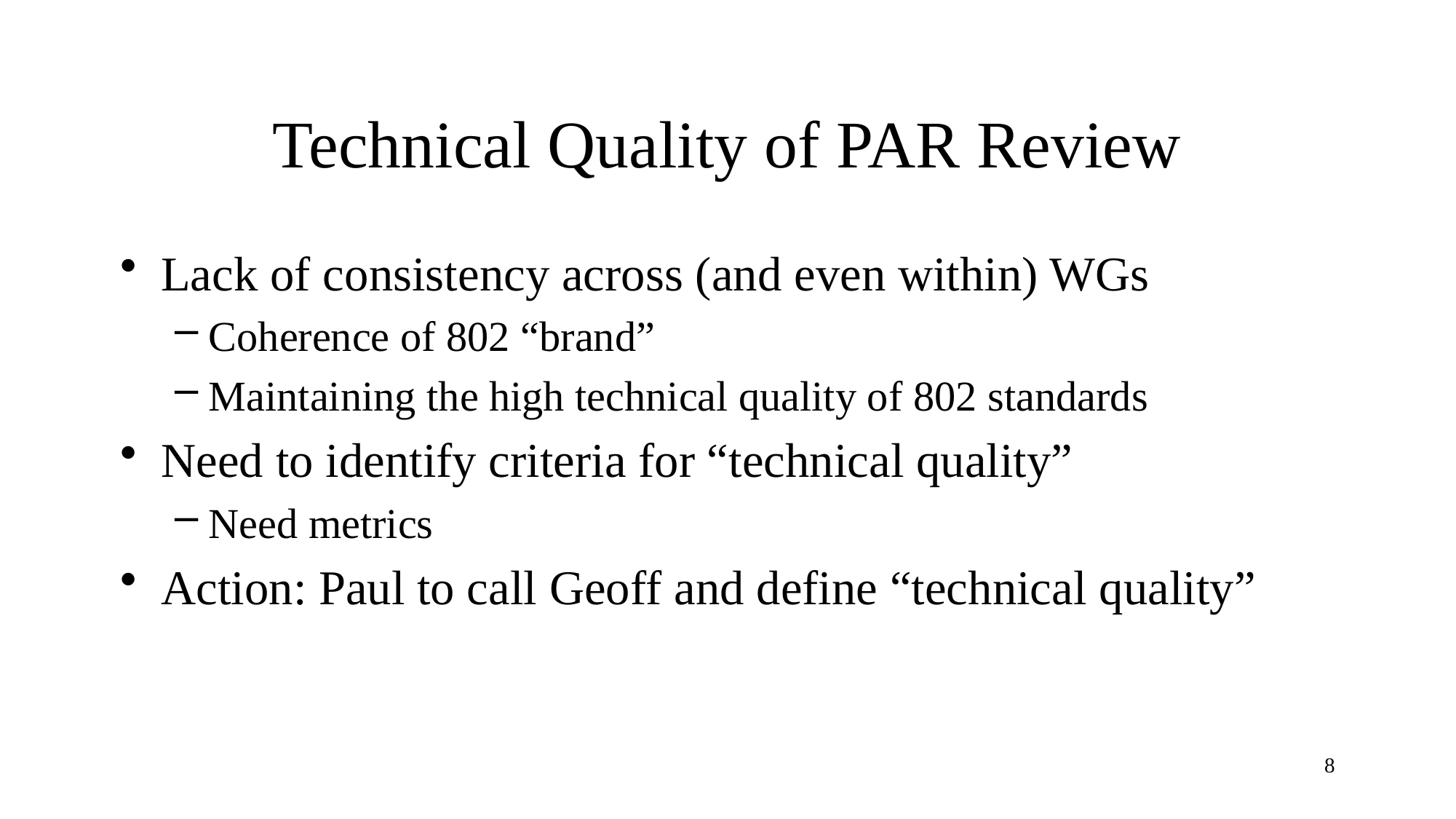

# Technical Quality of PAR Review
Lack of consistency across (and even within) WGs
Coherence of 802 “brand”
Maintaining the high technical quality of 802 standards
Need to identify criteria for “technical quality”
Need metrics
Action: Paul to call Geoff and define “technical quality”

8